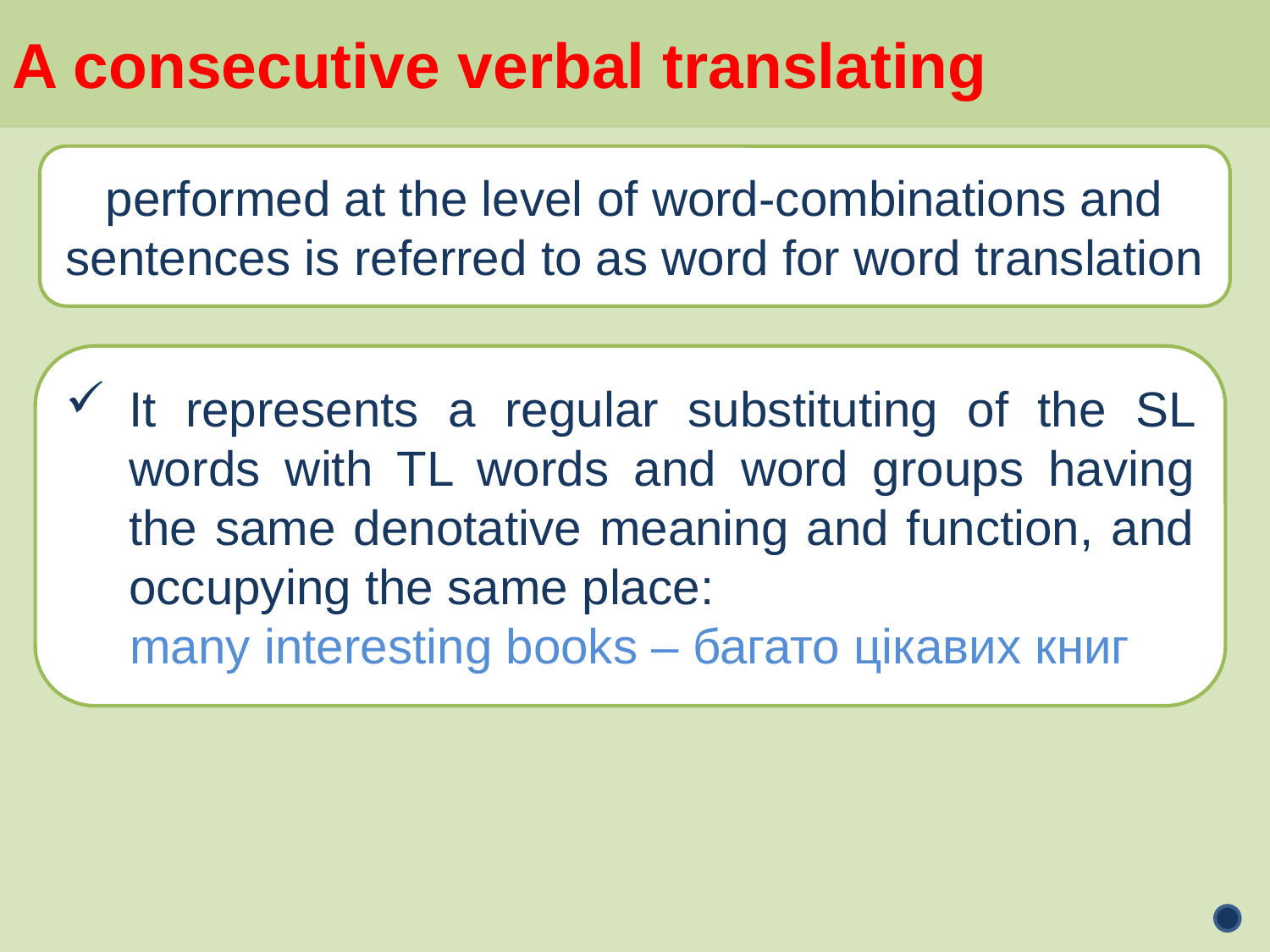

A consecutive verbal translating
performed at the level of word-combinations and sentences is referred to as word for word translation
It represents a regular substituting of the SL words with TL words and word groups having the same denotative meaning and function, and occupying the same place:
many interesting books – багато цікавих книг